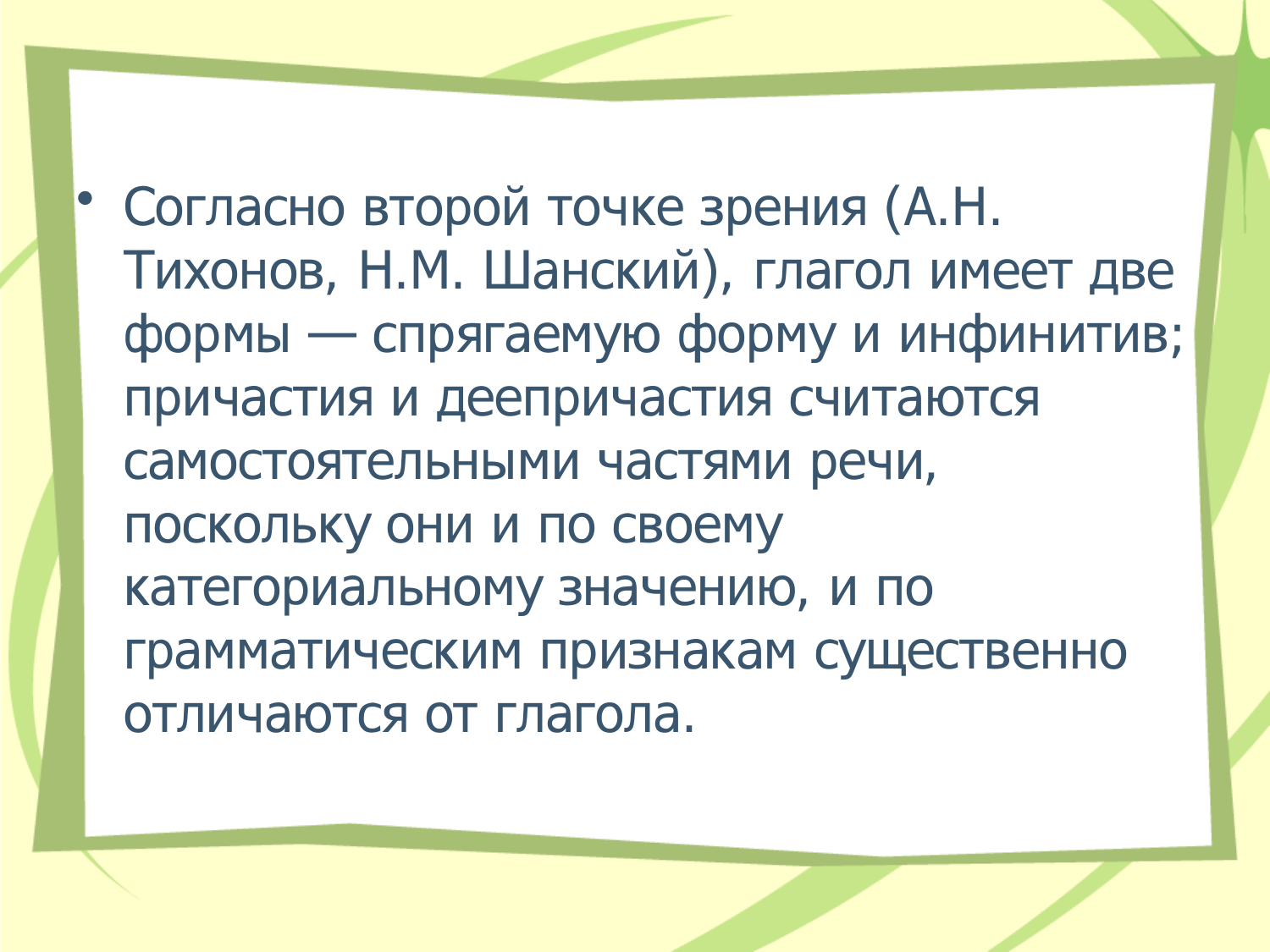

Согласно второй точке зрения (А.Н. Тихонов, Н.М. Шанский), глагол имеет две формы — спрягаемую форму и инфинитив; причастия и деепричастия считаются самостоятельными частями речи, поскольку они и по своему категориальному значению, и по грамматическим признакам существенно отличаются от глагола.